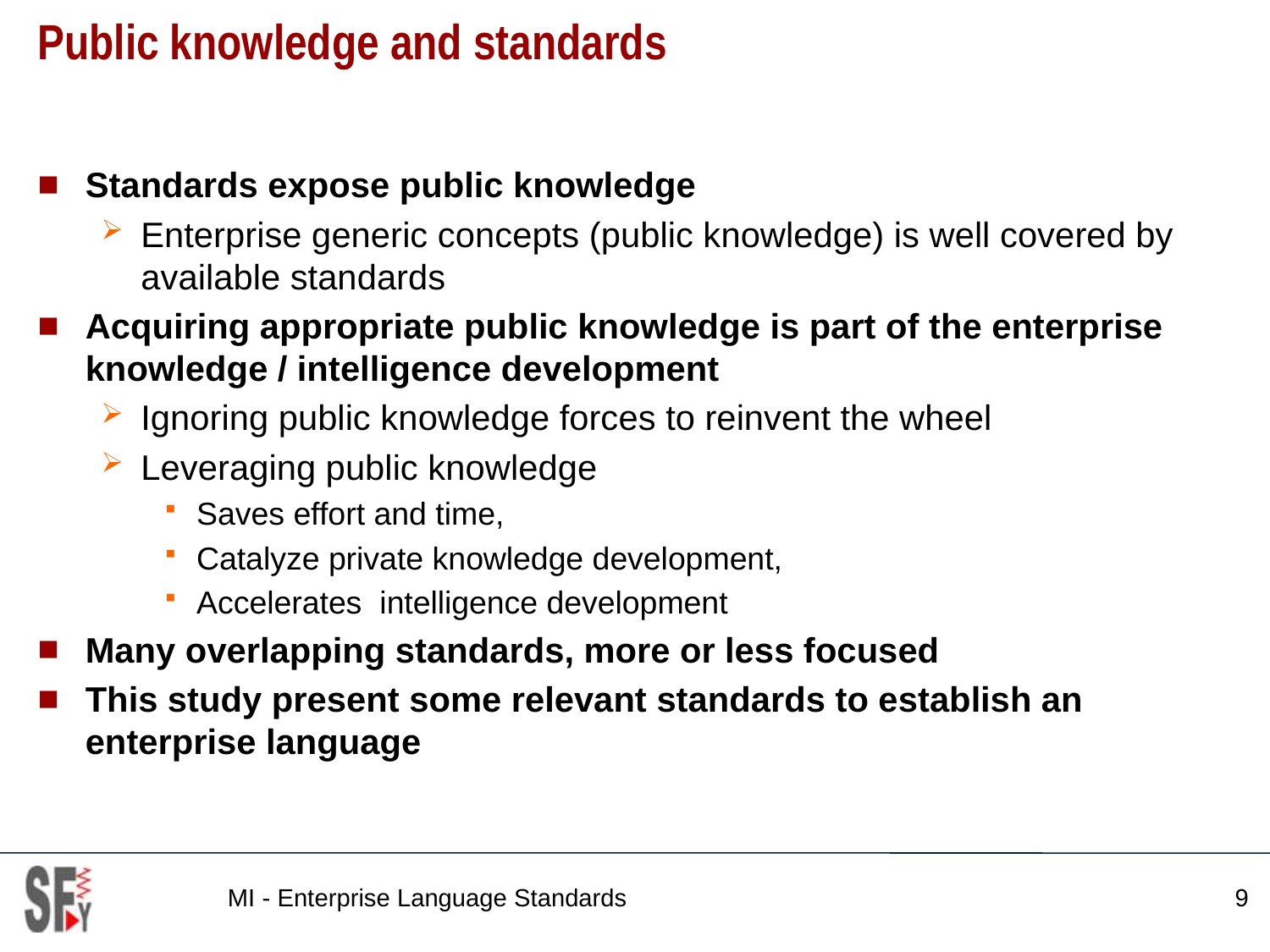

# Public knowledge and standards
Standards expose public knowledge
Enterprise generic concepts (public knowledge) is well covered by available standards
Acquiring appropriate public knowledge is part of the enterprise knowledge / intelligence development
Ignoring public knowledge forces to reinvent the wheel
Leveraging public knowledge
Saves effort and time,
Catalyze private knowledge development,
Accelerates  intelligence development
Many overlapping standards, more or less focused
This study present some relevant standards to establish an enterprise language
MI - Enterprise Language Standards
9